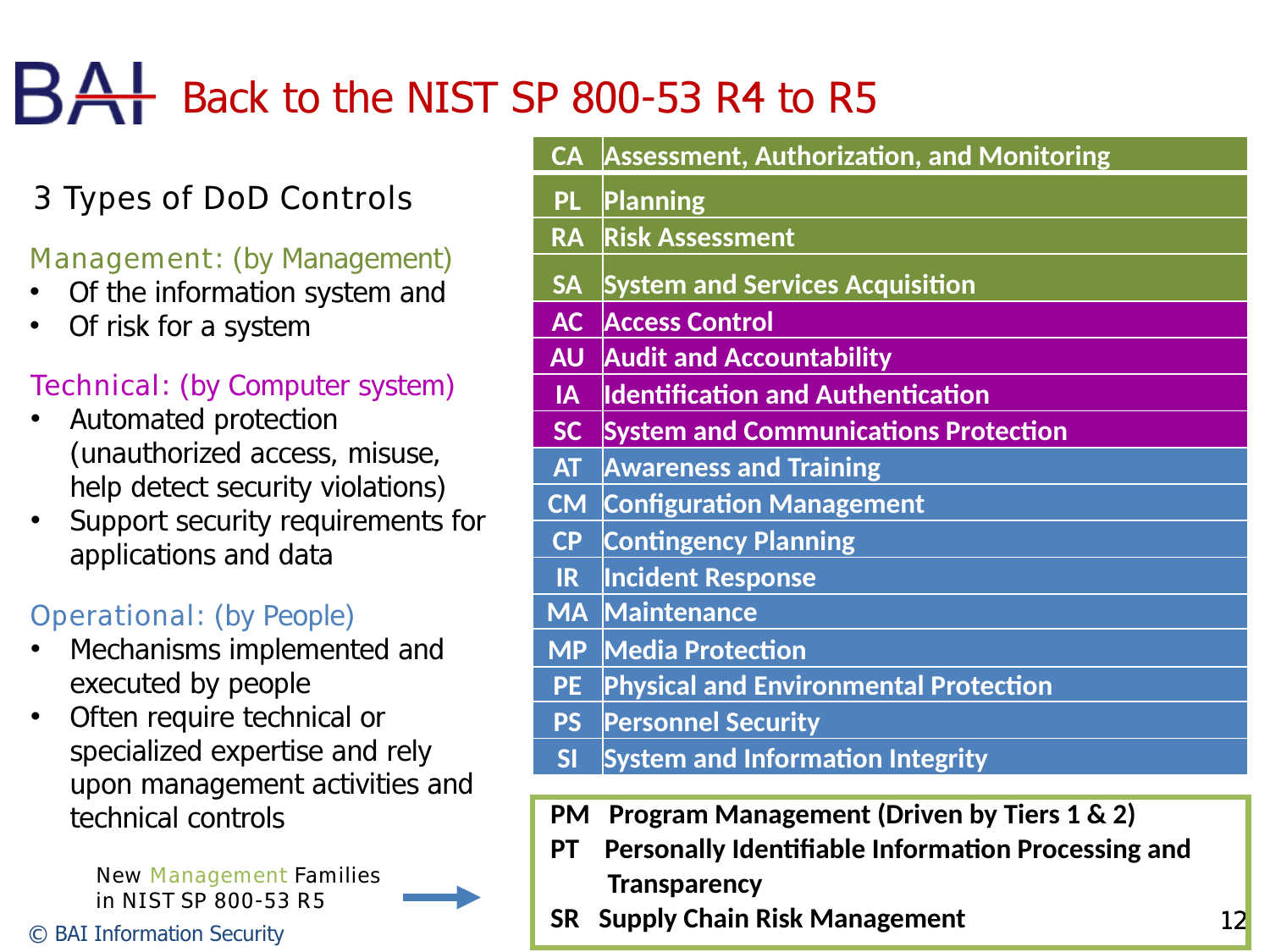

# Back to the NIST SP 800-53 R4 to R5
| CA | Assessment, Authorization, and Monitoring |
| --- | --- |
| PL | Planning |
| RA | Risk Assessment |
| SA | System and Services Acquisition |
| AC | Access Control |
| AU | Audit and Accountability |
| IA | Identification and Authentication |
| SC | System and Communications Protection |
| AT | Awareness and Training |
| CM | Configuration Management |
| CP | Contingency Planning |
| IR | Incident Response |
| MA | Maintenance |
| MP | Media Protection |
| PE | Physical and Environmental Protection |
| PS | Personnel Security |
| SI | System and Information Integrity |
3 Types of DoD Controls
Management: (by Management)
Of the information system and
Of risk for a system
Technical: (by Computer system)
Automated protection (unauthorized access, misuse, help detect security violations)
Support security requirements for applications and data
Operational: (by People)
Mechanisms implemented and executed by people
Often require technical or specialized expertise and rely upon management activities and technical controls
 PM   Program Management (Driven by Tiers 1 & 2)
 PT    Personally Identifiable Information Processing and
          Transparency
 SR   Supply Chain Risk Management

New Management Families
in NIST SP 800-53 R5